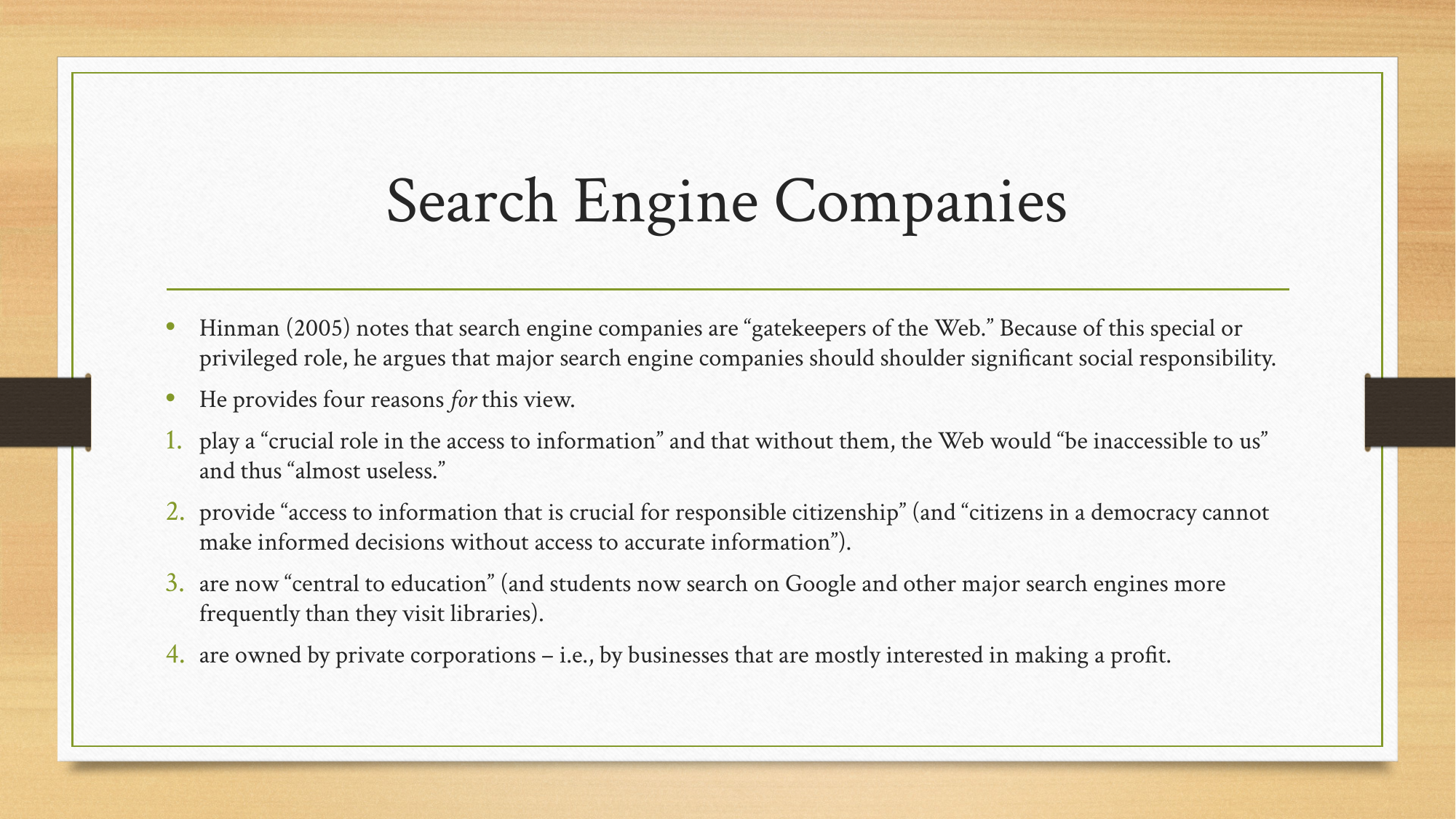

# Search Engine Companies
Hinman (2005) notes that search engine companies are “gatekeepers of the Web.” Because of this special or privileged role, he argues that major search engine companies should shoulder significant social responsibility.
He provides four reasons for this view.
play a “crucial role in the access to information” and that without them, the Web would “be inaccessible to us” and thus “almost useless.”
provide “access to information that is crucial for responsible citizenship” (and “citizens in a democracy cannot make informed decisions without access to accurate information”).
are now “central to education” (and students now search on Google and other major search engines more frequently than they visit libraries).
are owned by private corporations – i.e., by businesses that are mostly interested in making a profit.